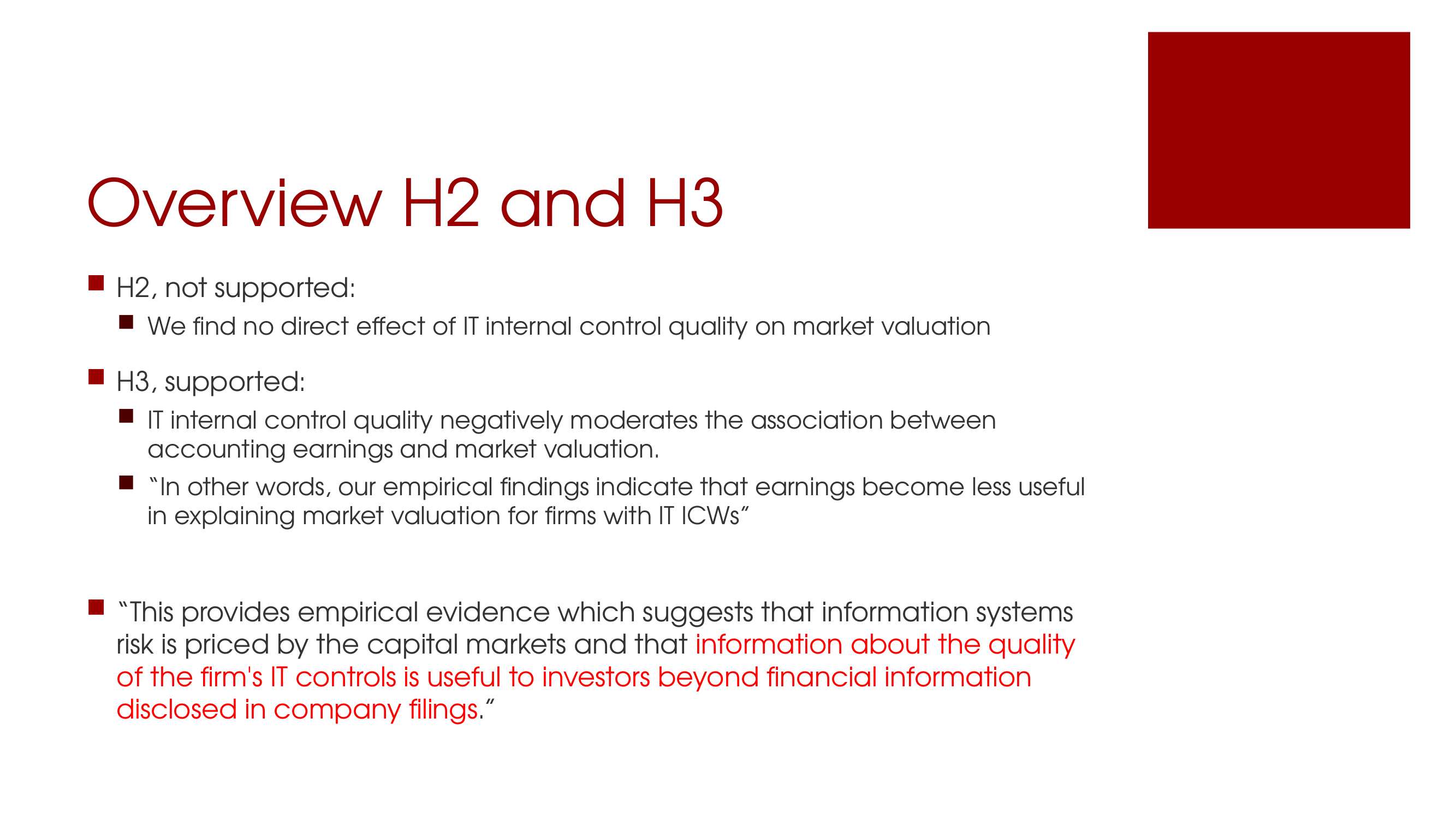

# Overview H2 and H3
H2, not supported:
We find no direct effect of IT internal control quality on market valuation
H3, supported:
IT internal control quality negatively moderates the association between accounting earnings and market valuation.
“In other words, our empirical findings indicate that earnings become less useful in explaining market valuation for firms with IT ICWs”

“This provides empirical evidence which suggests that information systems risk is priced by the capital markets and that information about the quality of the firm's IT controls is useful to investors beyond financial information disclosed in company filings.”